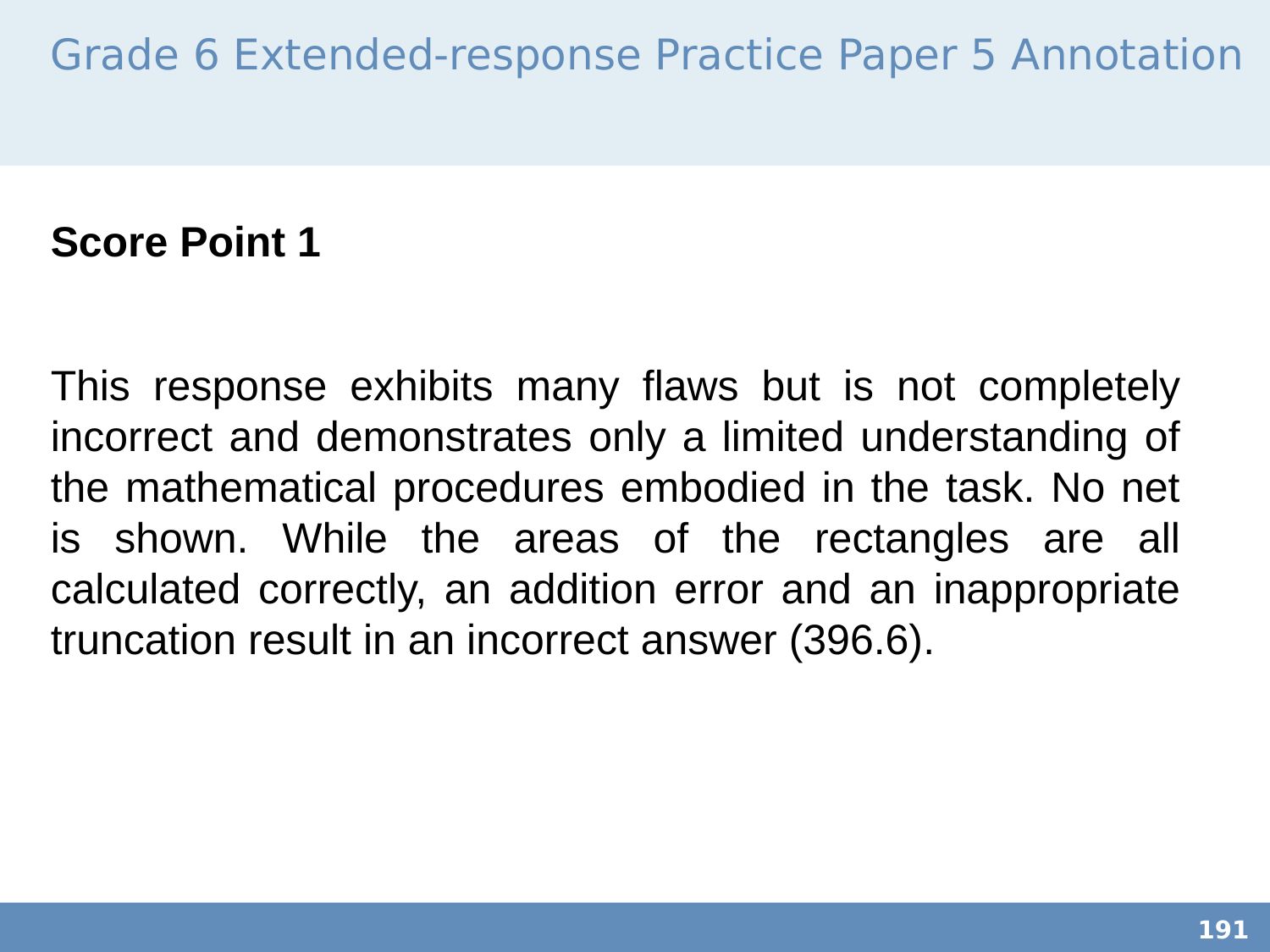

# Grade 6 Extended-response Practice Paper 5 Annotation
Score Point 1

This response exhibits many flaws but is not completely incorrect and demonstrates only a limited understanding of the mathematical procedures embodied in the task. No net is shown. While the areas of the rectangles are all calculated correctly, an addition error and an inappropriate truncation result in an incorrect answer (396.6).
191